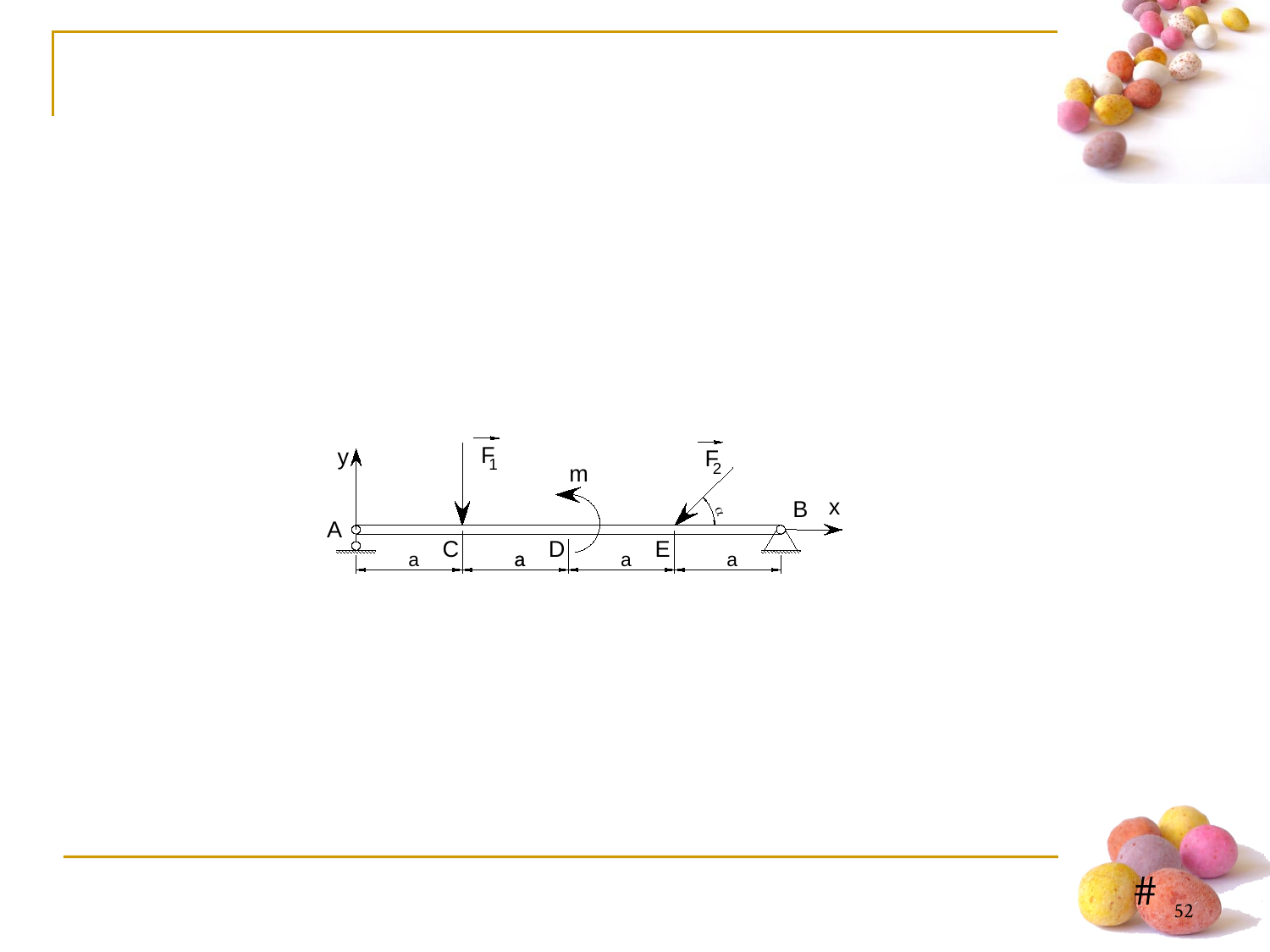

F

F
2

B

A

y

1
m

x

α

C
D
E

a
a
a
a
a

52